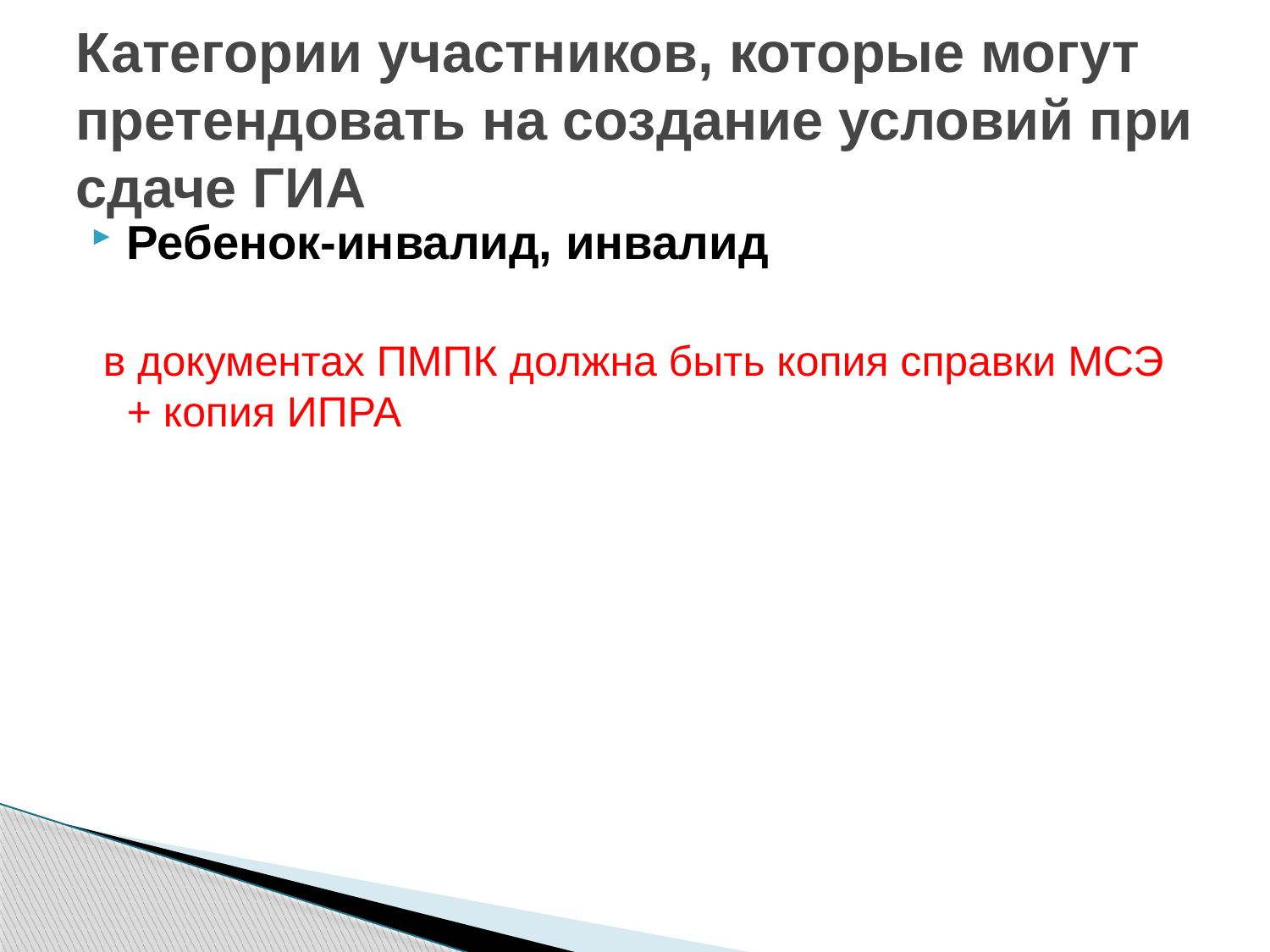

# Категории участников, которые могут претендовать на создание условий при сдаче ГИА
Ребенок-инвалид, инвалид

 в документах ПМПК должна быть копия справки МСЭ + копия ИПРА